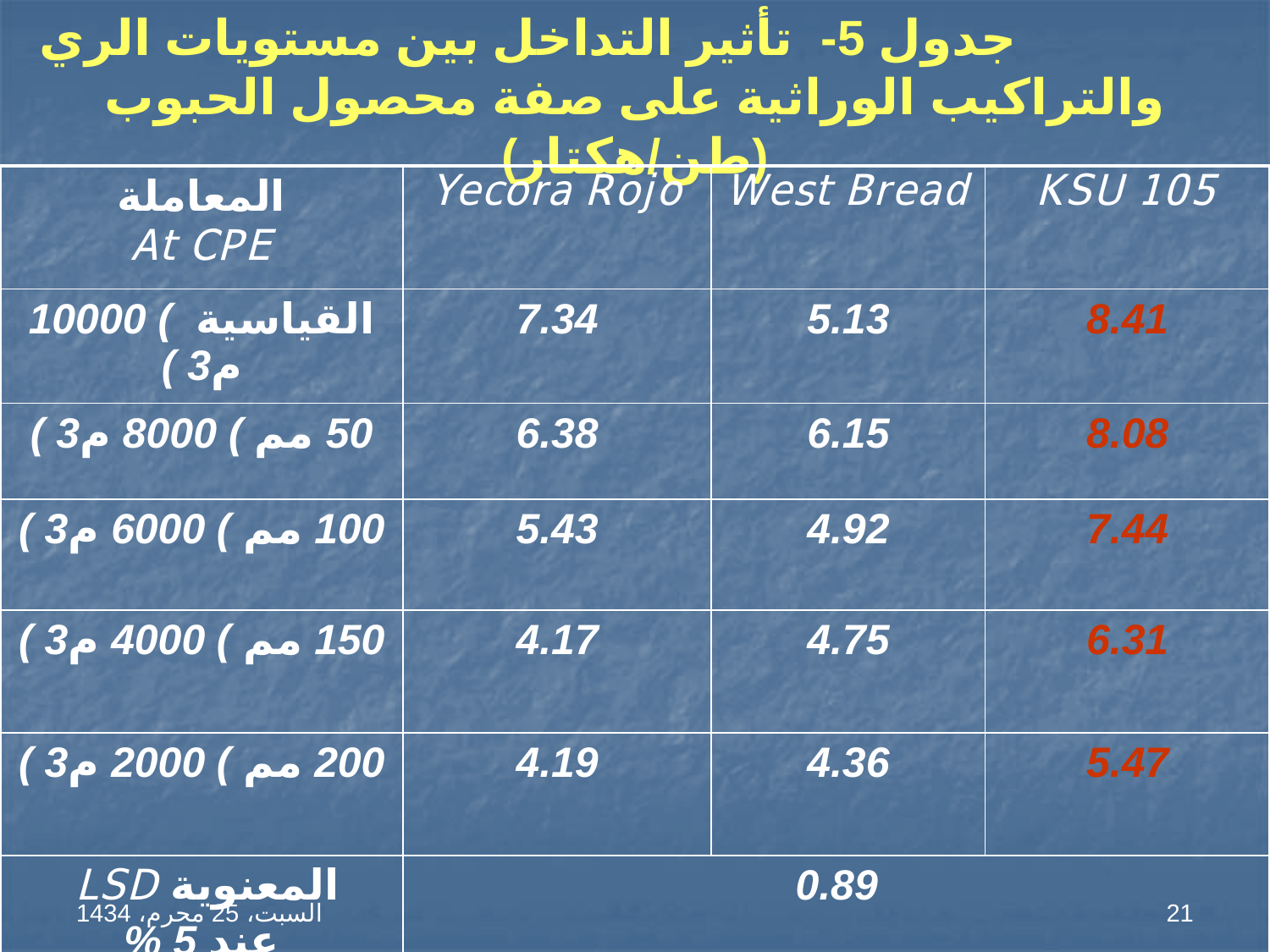

جدول 5-  تأثير التداخل بين مستويات الري والتراكيب الوراثية على صفة محصول الحبوب (طن/هكتار)
| المعاملة At CPE | Yecora Rojo | West Bread | KSU 105 |
| --- | --- | --- | --- |
| القياسية ) 10000 م3 ) | 7.34 | 5.13 | 8.41 |
| 50 مم ) 8000 م3 ) | 6.38 | 6.15 | 8.08 |
| 100 مم ) 6000 م3 ) | 5.43 | 4.92 | 7.44 |
| 150 مم ) 4000 م3 ) | 4.17 | 4.75 | 6.31 |
| 200 مم ) 2000 م3 ) | 4.19 | 4.36 | 5.47 |
| المعنوية LSD عند 5 % | 0.89 |  |  |
السبت، 25 محرم، 1434
21